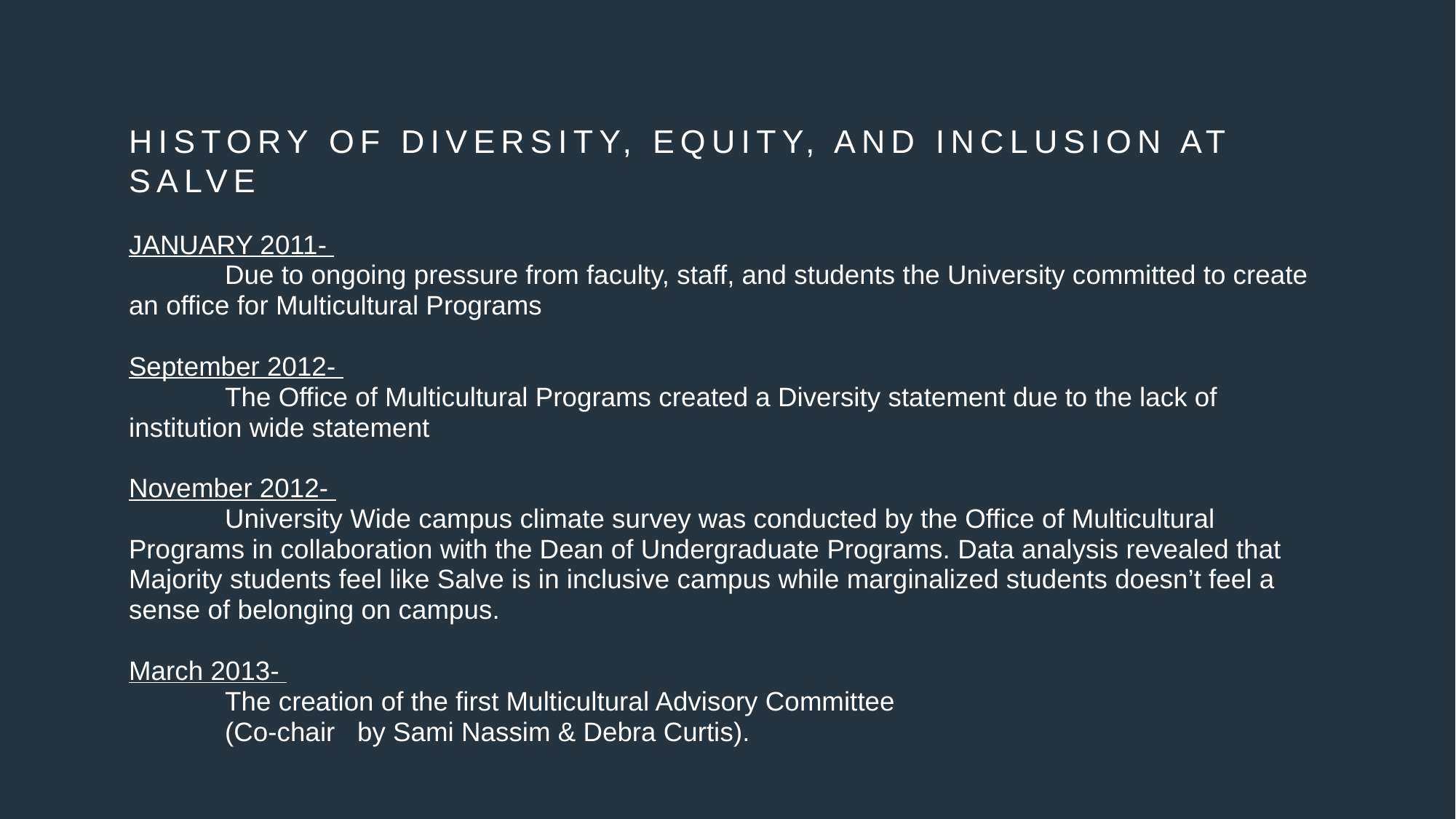

# History of Diversity, Equity, and Inclusion at Salve
JANUARY 2011-
	Due to ongoing pressure from faculty, staff, and students the University committed to create an office for Multicultural Programs

September 2012-
	The Office of Multicultural Programs created a Diversity statement due to the lack of institution wide statement

November 2012-
	University Wide campus climate survey was conducted by the Office of Multicultural Programs in collaboration with the Dean of Undergraduate Programs. Data analysis revealed that Majority students feel like Salve is in inclusive campus while marginalized students doesn’t feel a sense of belonging on campus.

March 2013-
	The creation of the first Multicultural Advisory Committee
		(Co-chair   by Sami Nassim & Debra Curtis).